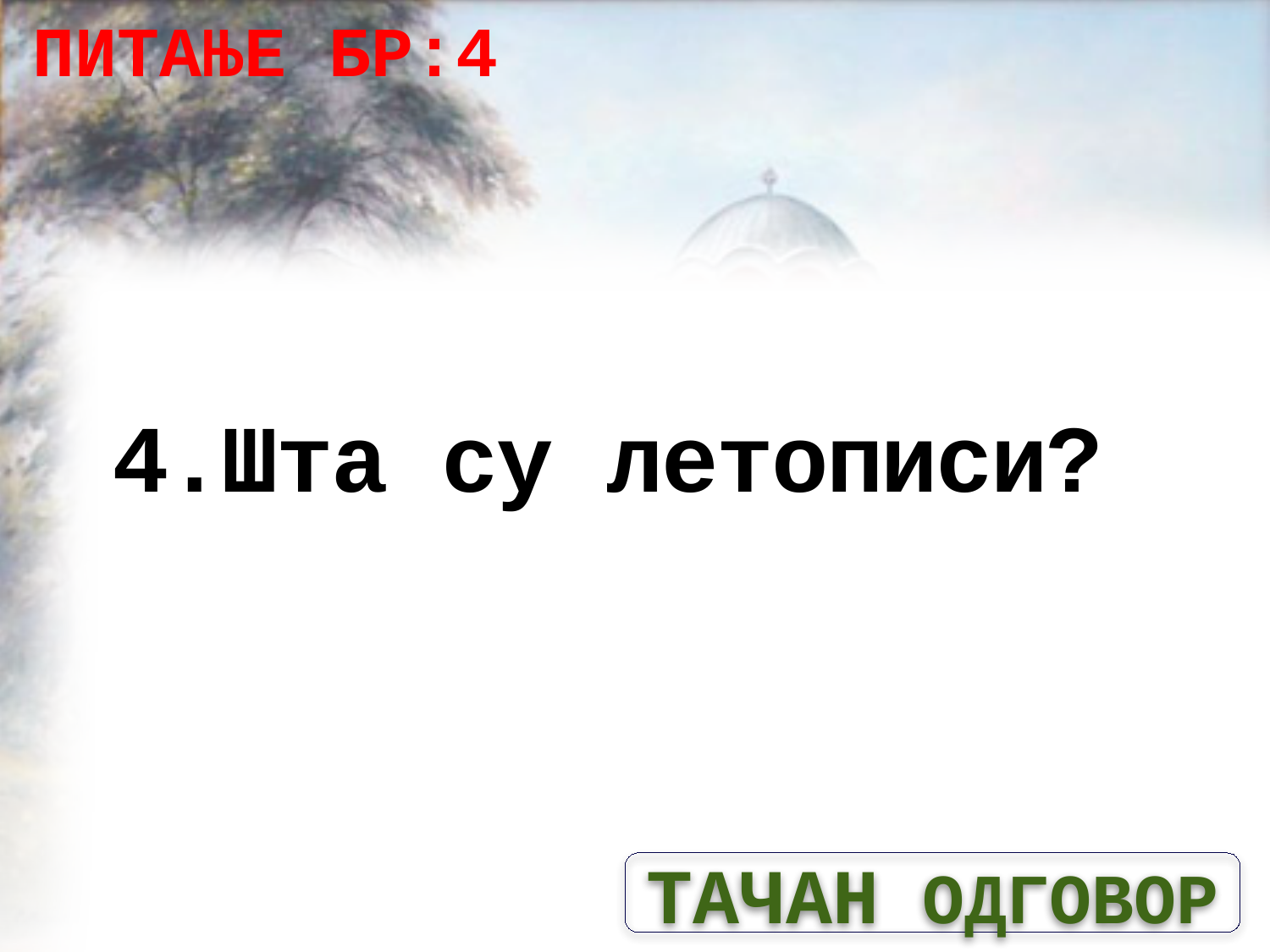

ПИТАЊЕ БР:4
# 4.Шта су летописи?
ТАЧАН ОДГОВОР